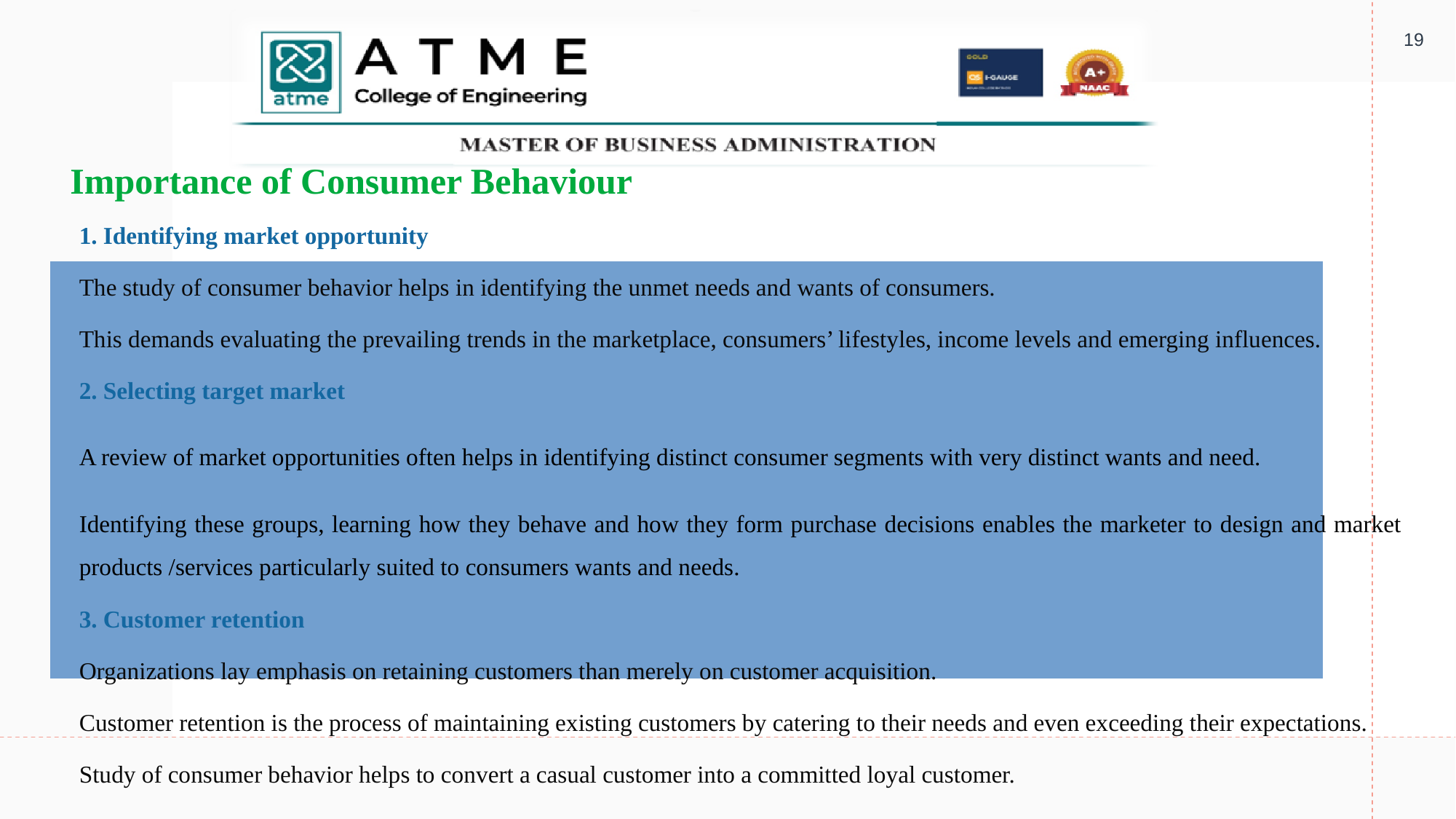

19
# Importance of Consumer Behaviour
1. Identifying market opportunity
The study of consumer behavior helps in identifying the unmet needs and wants of consumers.
This demands evaluating the prevailing trends in the marketplace, consumers’ lifestyles, income levels and emerging influences.
2. Selecting target market
A review of market opportunities often helps in identifying distinct consumer segments with very distinct wants and need.
Identifying these groups, learning how they behave and how they form purchase decisions enables the marketer to design and market products /services particularly suited to consumers wants and needs.
3. Customer retention
Organizations lay emphasis on retaining customers than merely on customer acquisition.
Customer retention is the process of maintaining existing customers by catering to their needs and even exceeding their expectations.
Study of consumer behavior helps to convert a casual customer into a committed loyal customer.